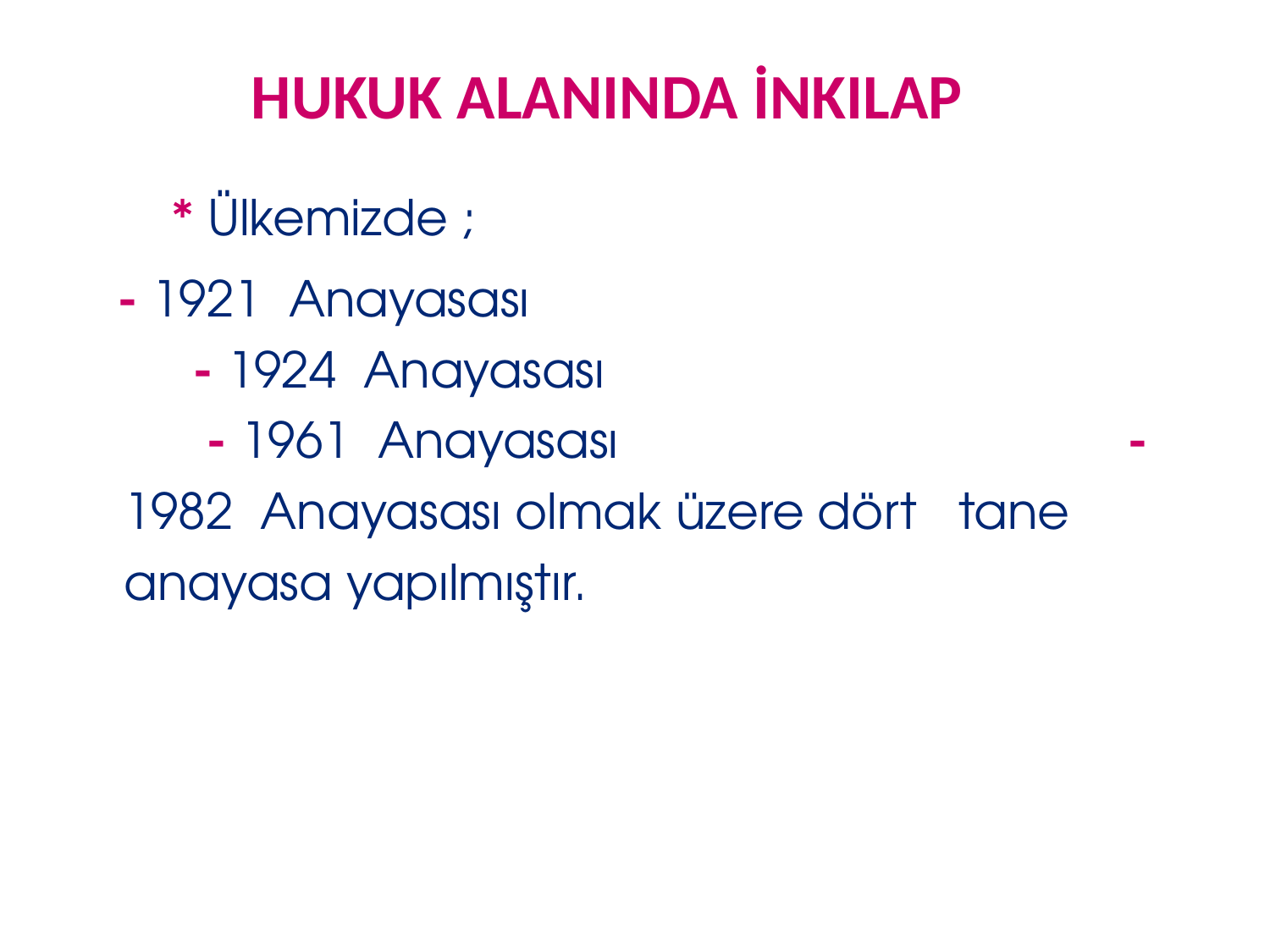

# HUKUK ALANINDA İNKILAP
       * Ülkemizde ;
   - 1921  Anayasası                                                      - 1924  Anayasası                                                 - 1961  Anayasası                                     - 1982  Anayasası olmak üzere dört   tane anayasa yapılmıştır.